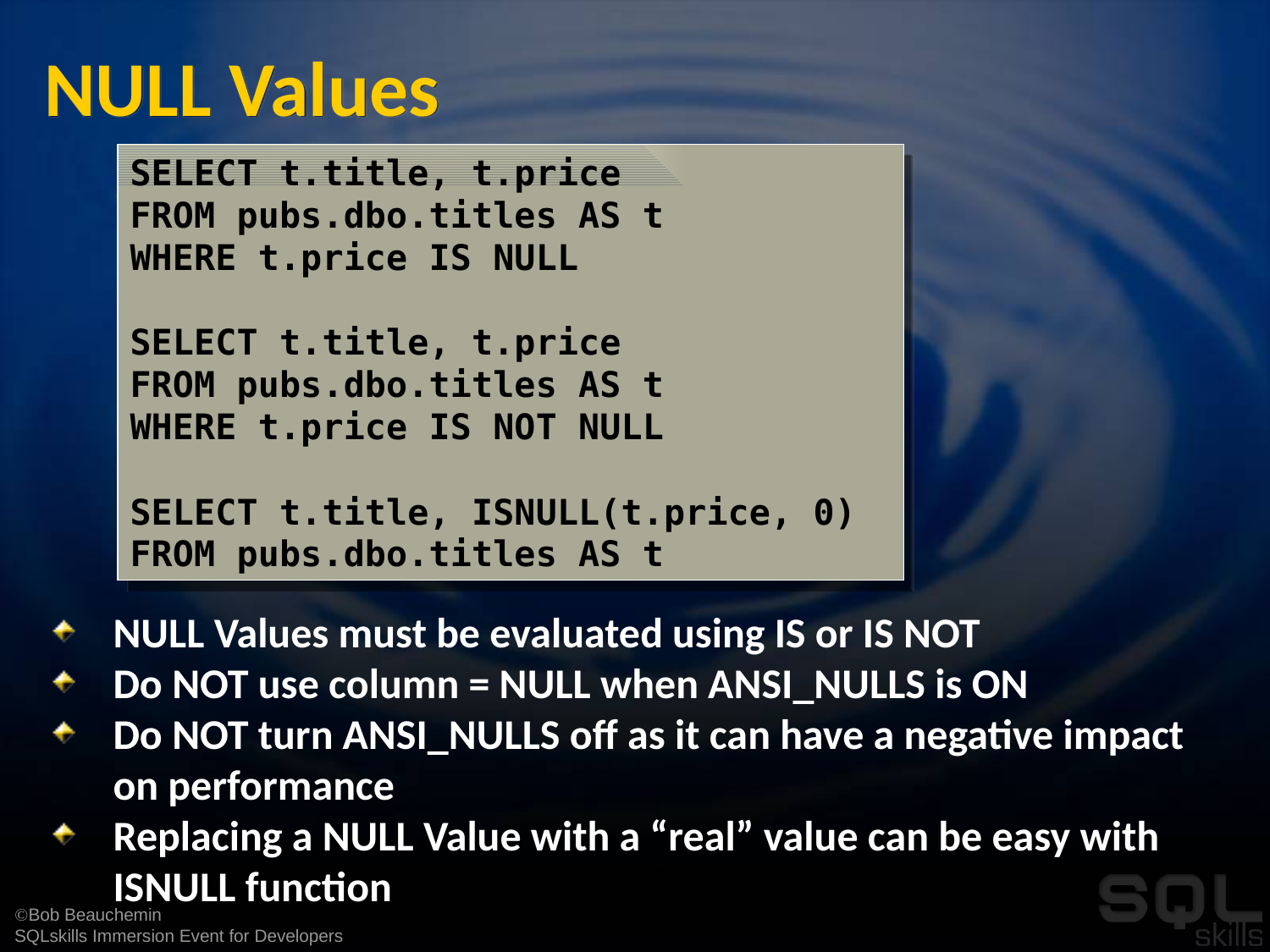

# NULL Values
SELECT t.title, t.price
FROM pubs.dbo.titles AS t
WHERE t.price IS NULL

SELECT t.title, t.price
FROM pubs.dbo.titles AS t
WHERE t.price IS NOT NULL

SELECT t.title, ISNULL(t.price, 0)
FROM pubs.dbo.titles AS t
NULL Values must be evaluated using IS or IS NOT
Do NOT use column = NULL when ANSI_NULLS is ON
Do NOT turn ANSI_NULLS off as it can have a negative impact on performance
Replacing a NULL Value with a “real” value can be easy with ISNULL function